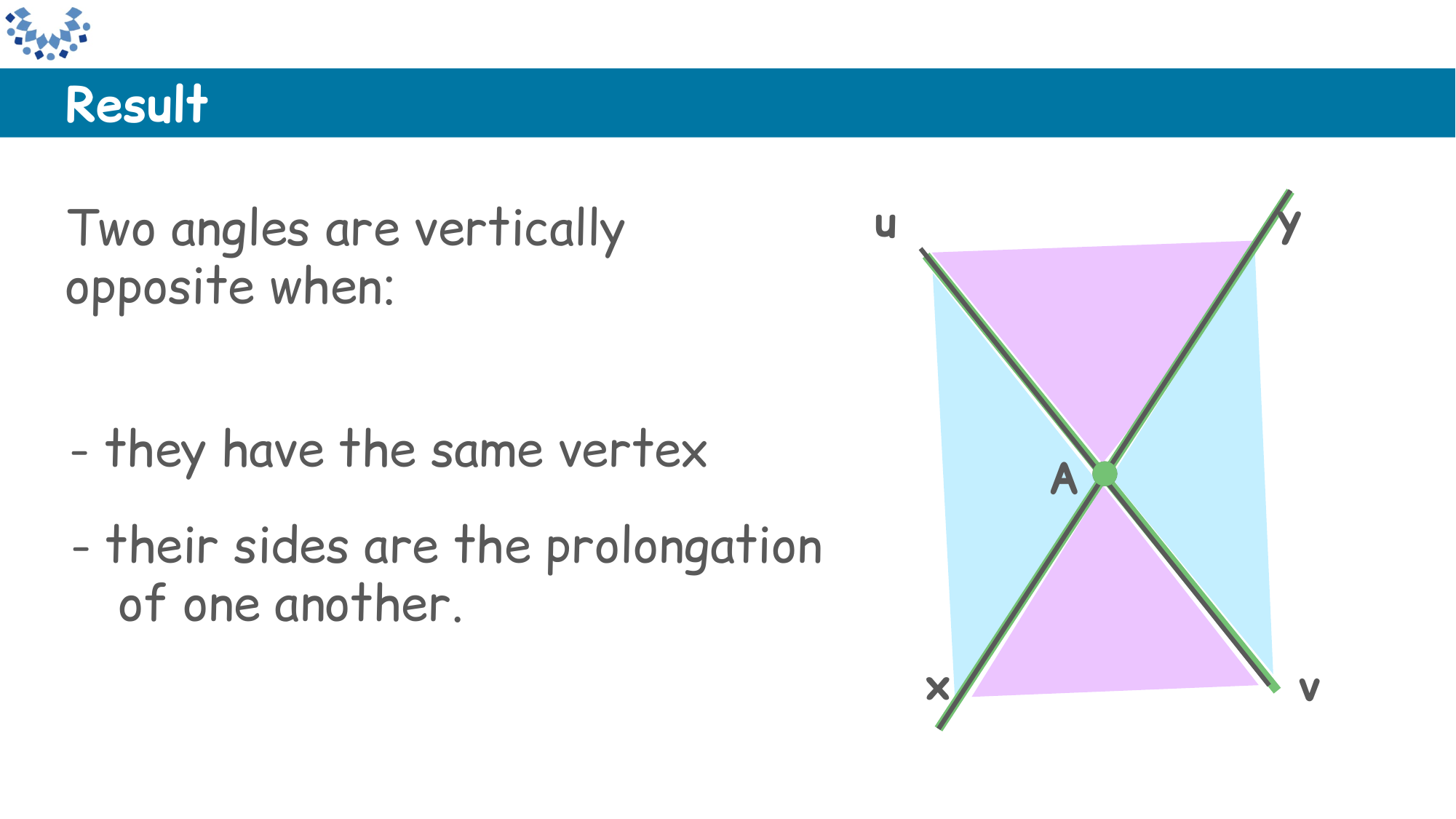

Result
y
A
x
u

v
Two angles are vertically
opposite when:

- they have the same vertex

- their sides are the prolongation of one another.